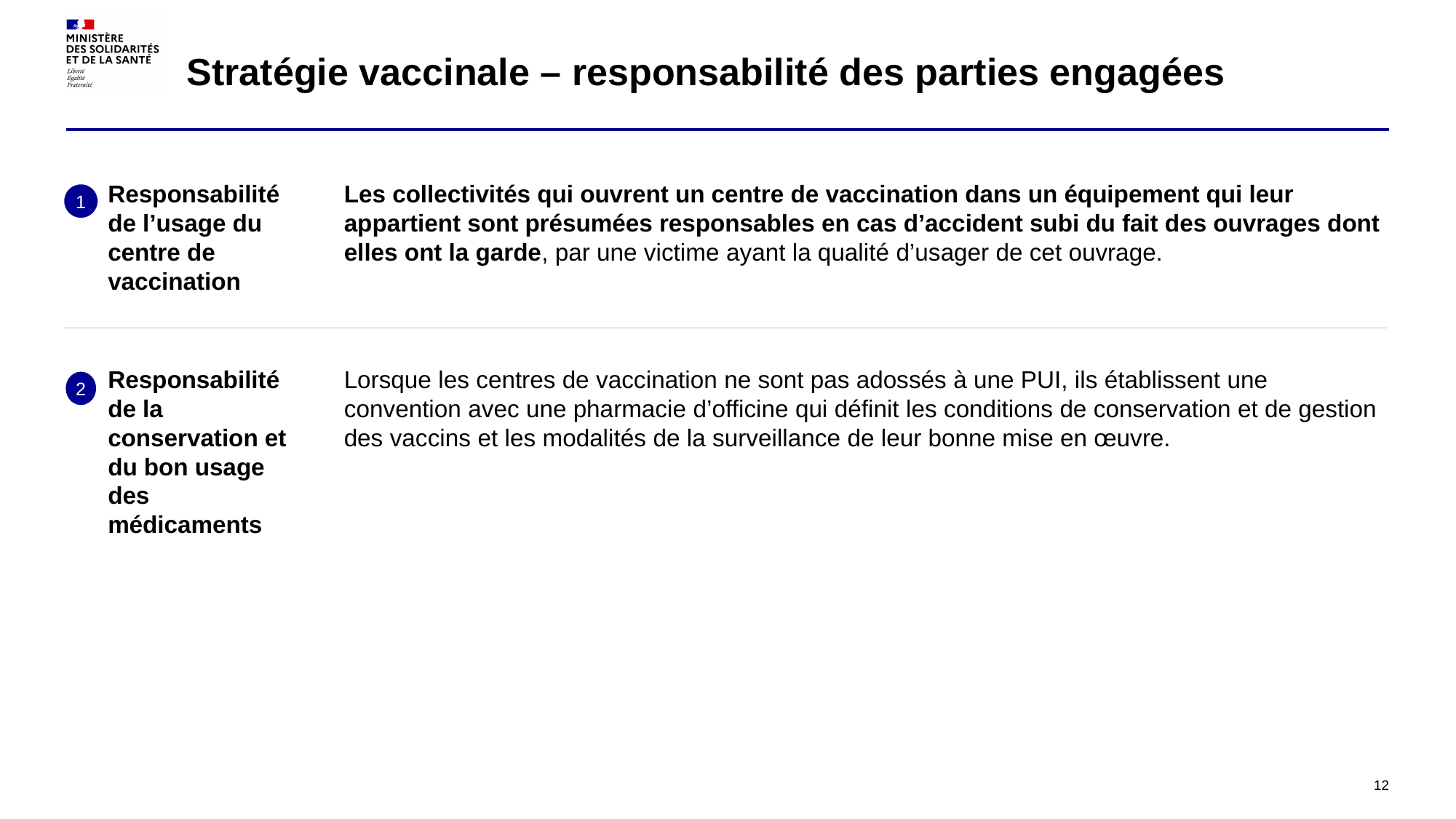

# Stratégie vaccinale – responsabilité des parties engagées
Responsabilité de l’usage du centre de vaccination
Les collectivités qui ouvrent un centre de vaccination dans un équipement qui leur appartient sont présumées responsables en cas d’accident subi du fait des ouvrages dont elles ont la garde, par une victime ayant la qualité d’usager de cet ouvrage.
1
Responsabilité de la conservation et du bon usage des médicaments
Lorsque les centres de vaccination ne sont pas adossés à une PUI, ils établissent une convention avec une pharmacie d’officine qui définit les conditions de conservation et de gestion des vaccins et les modalités de la surveillance de leur bonne mise en œuvre.

2